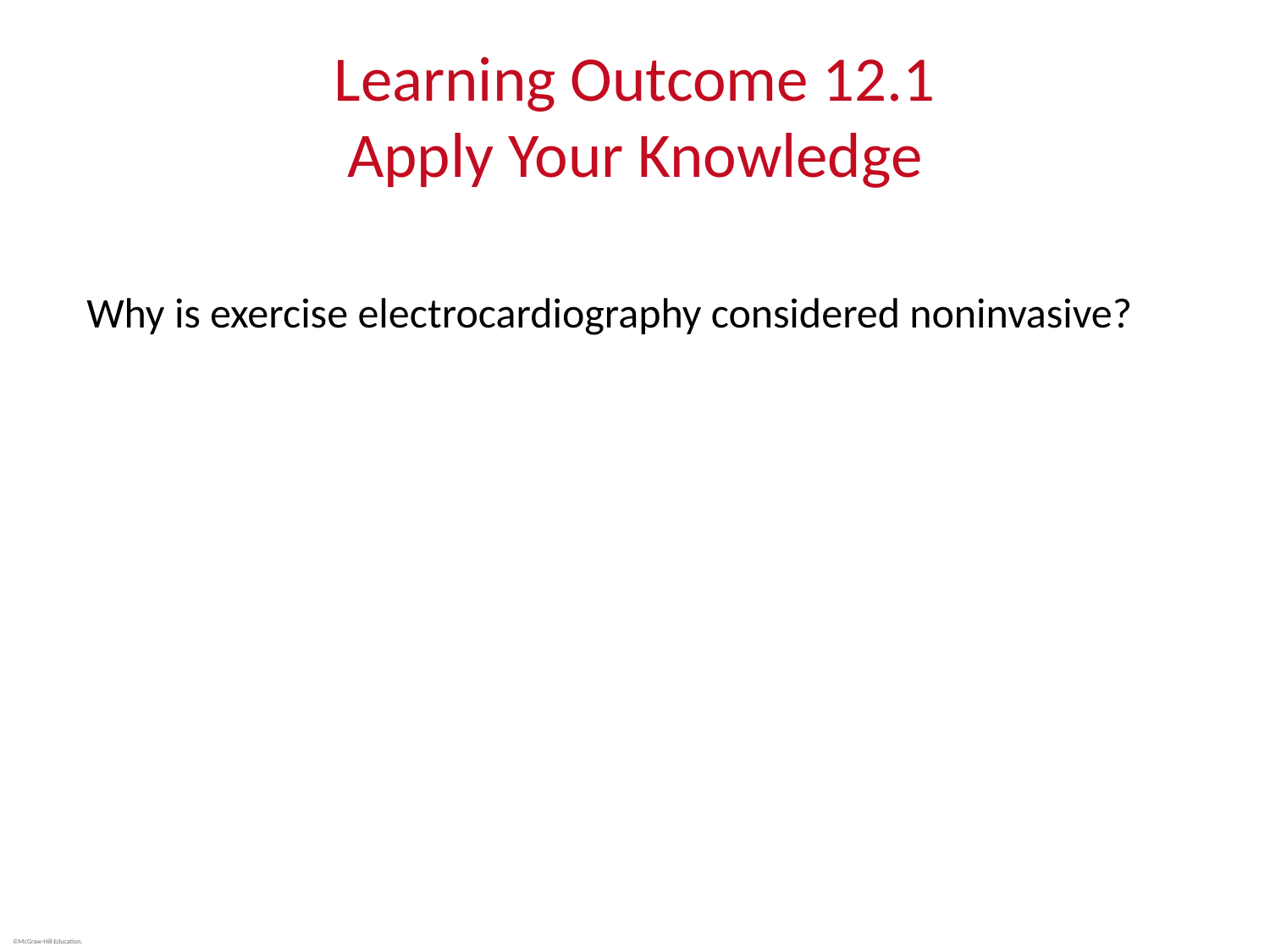

# Learning Outcome 12.1 Apply Your Knowledge
Why is exercise electrocardiography considered noninvasive?